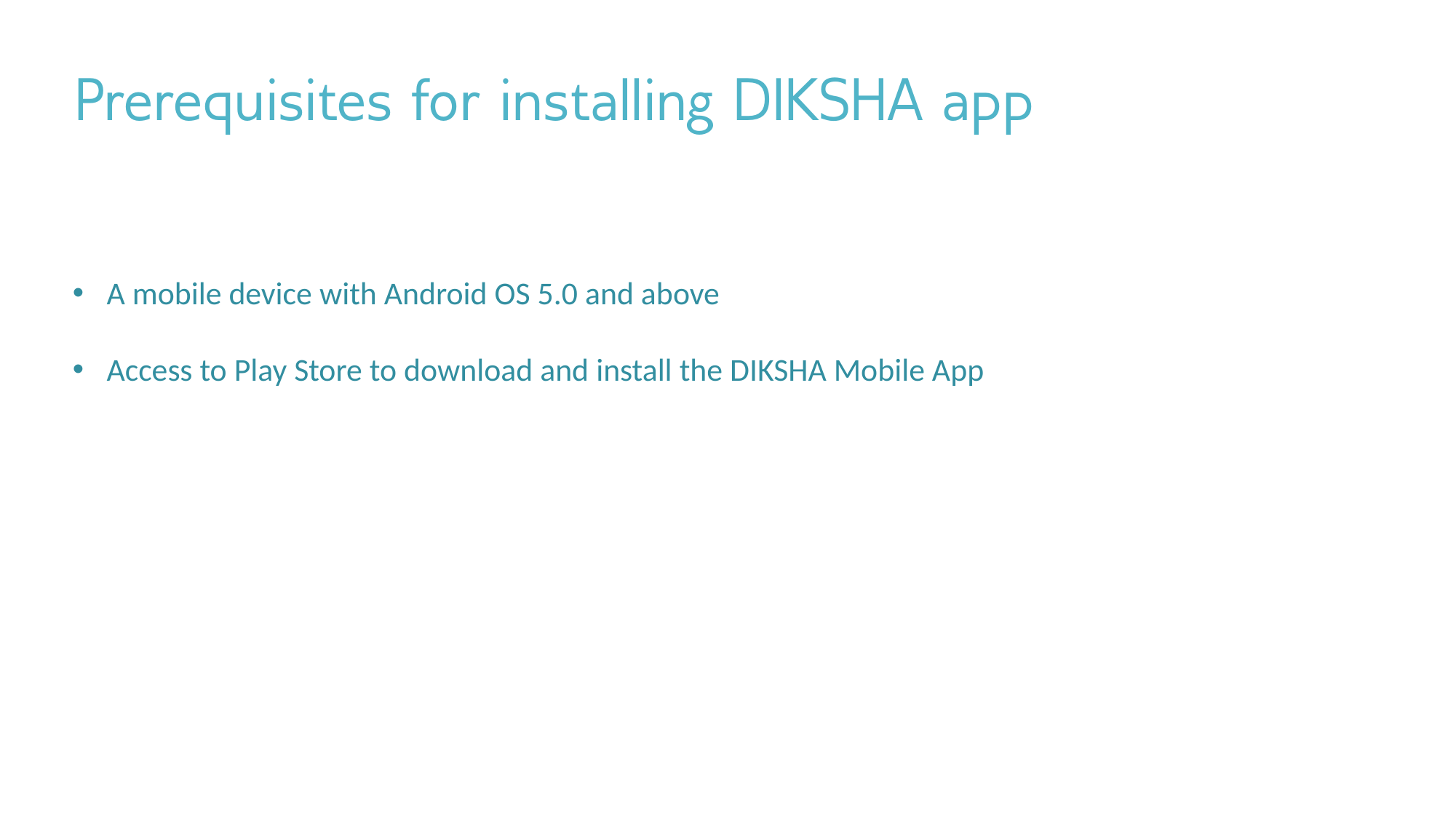

# Prerequisites for installing DIKSHA app
A mobile device with Android OS 5.0 and above

Access to Play Store to download and install the DIKSHA Mobile App